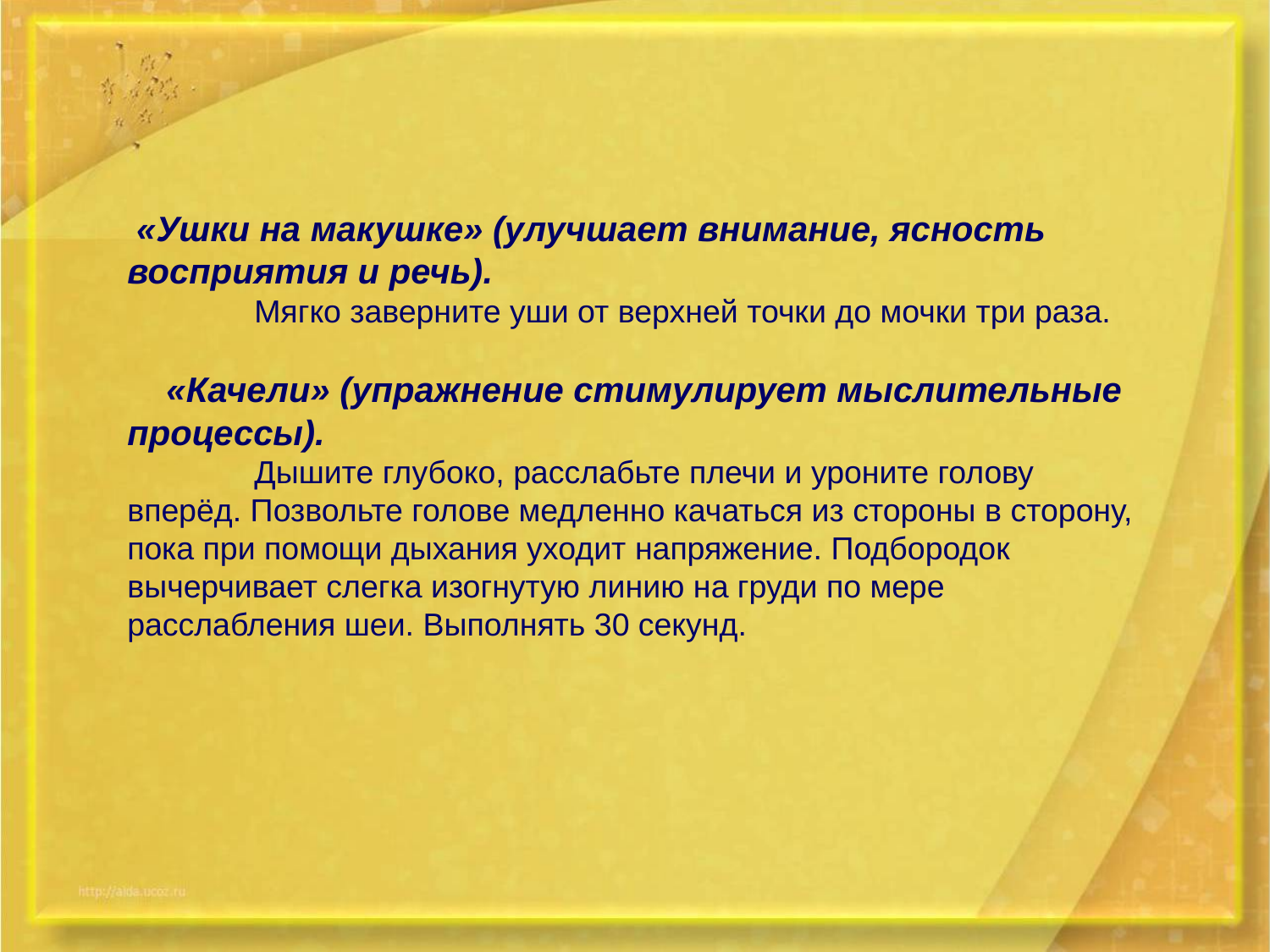

«Ушки на макушке» (улучшает внимание, ясность восприятия и речь).
	Мягко заверните уши от верхней точки до мочки три раза.
    «Качели» (упражнение стимулирует мыслительные процессы).
	Дышите глубоко, расслабьте плечи и уроните голову вперёд. Позвольте голове медленно качаться из стороны в сторону, пока при помощи дыхания уходит напряжение. Подбородок вычерчивает слегка изогнутую линию на груди по мере расслабления шеи. Выполнять 30 секунд.